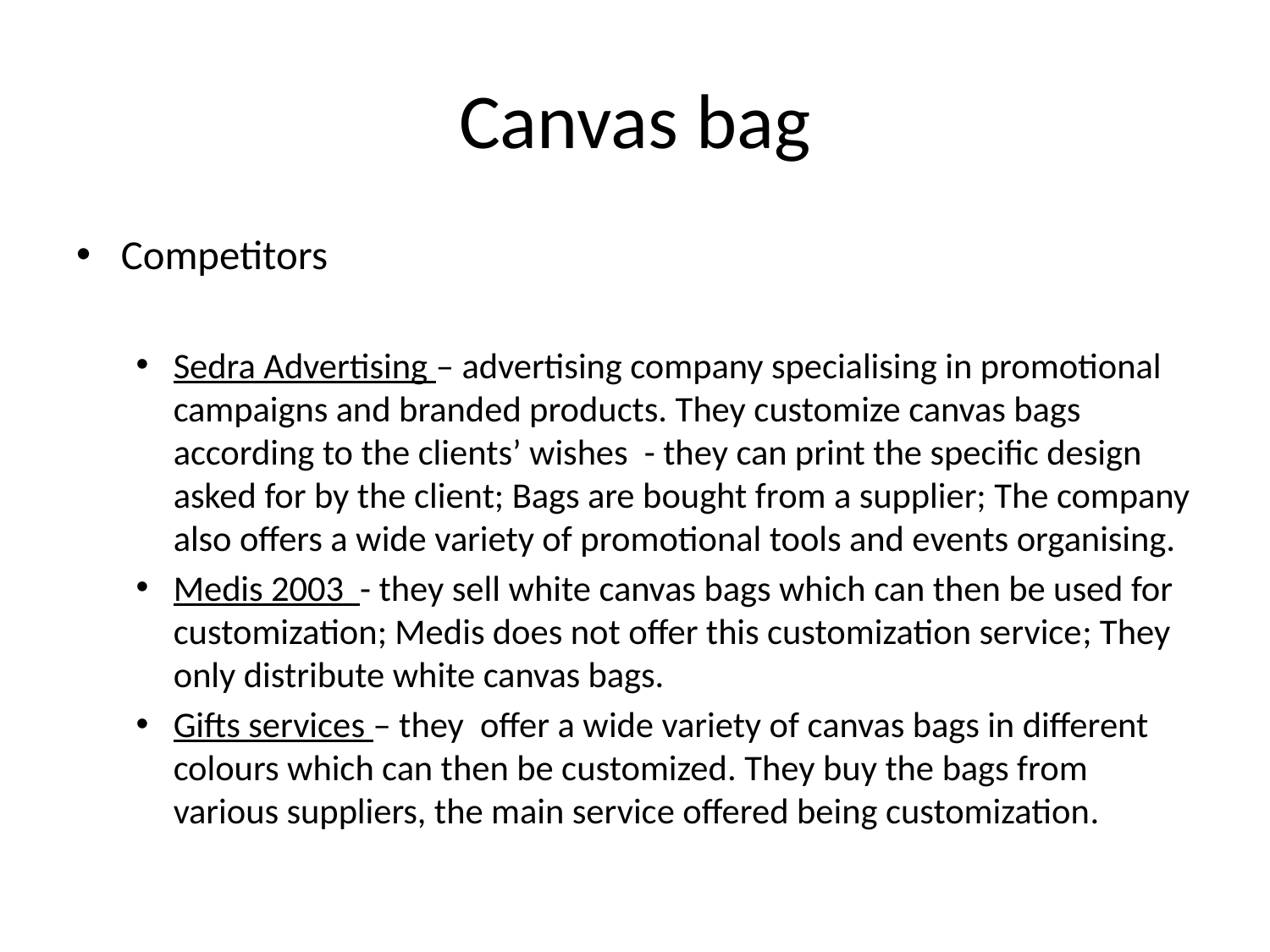

# Canvas bag
Competitors

Sedra Advertising – advertising company specialising in promotional campaigns and branded products. They customize canvas bags according to the clients’ wishes  - they can print the specific design asked for by the client; Bags are bought from a supplier; The company also offers a wide variety of promotional tools and events organising.
Medis 2003  - they sell white canvas bags which can then be used for customization; Medis does not offer this customization service; They only distribute white canvas bags.
Gifts services – they  offer a wide variety of canvas bags in different colours which can then be customized. They buy the bags from various suppliers, the main service offered being customization.